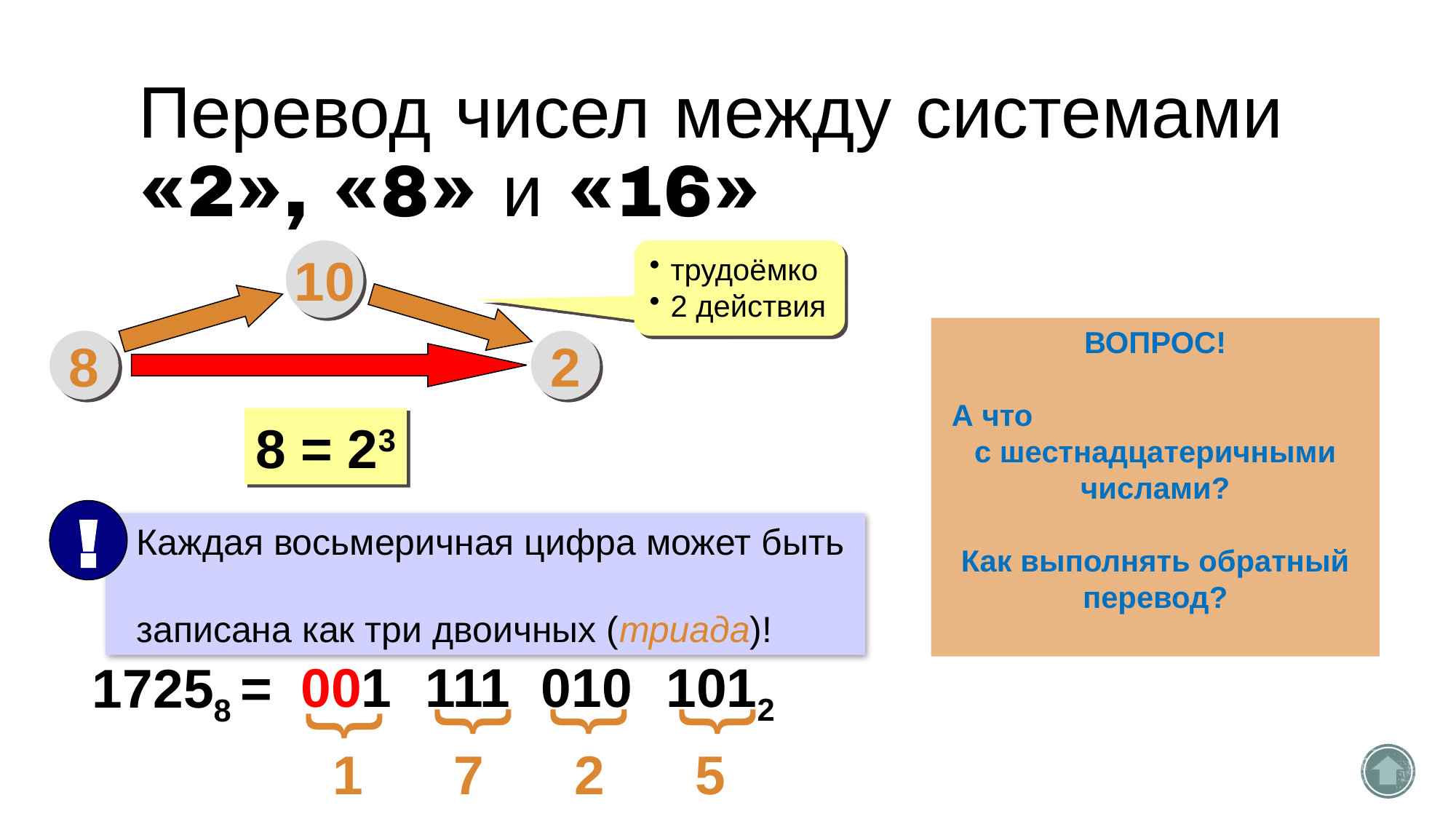

# Перевод чисел между системами «2», «8» и «16»

10
трудоёмко
2 действия
8
2
8 = 23
ВОПРОС!

А что                                        с шестнадцатеричными числами?

Как выполнять обратный перевод?

!
  Каждая восьмеричная цифра может быть
  записана как три двоичных (триада)!
 17258 =
 001
 111
 010
 1012
{
{
{
{
1      7      2      5